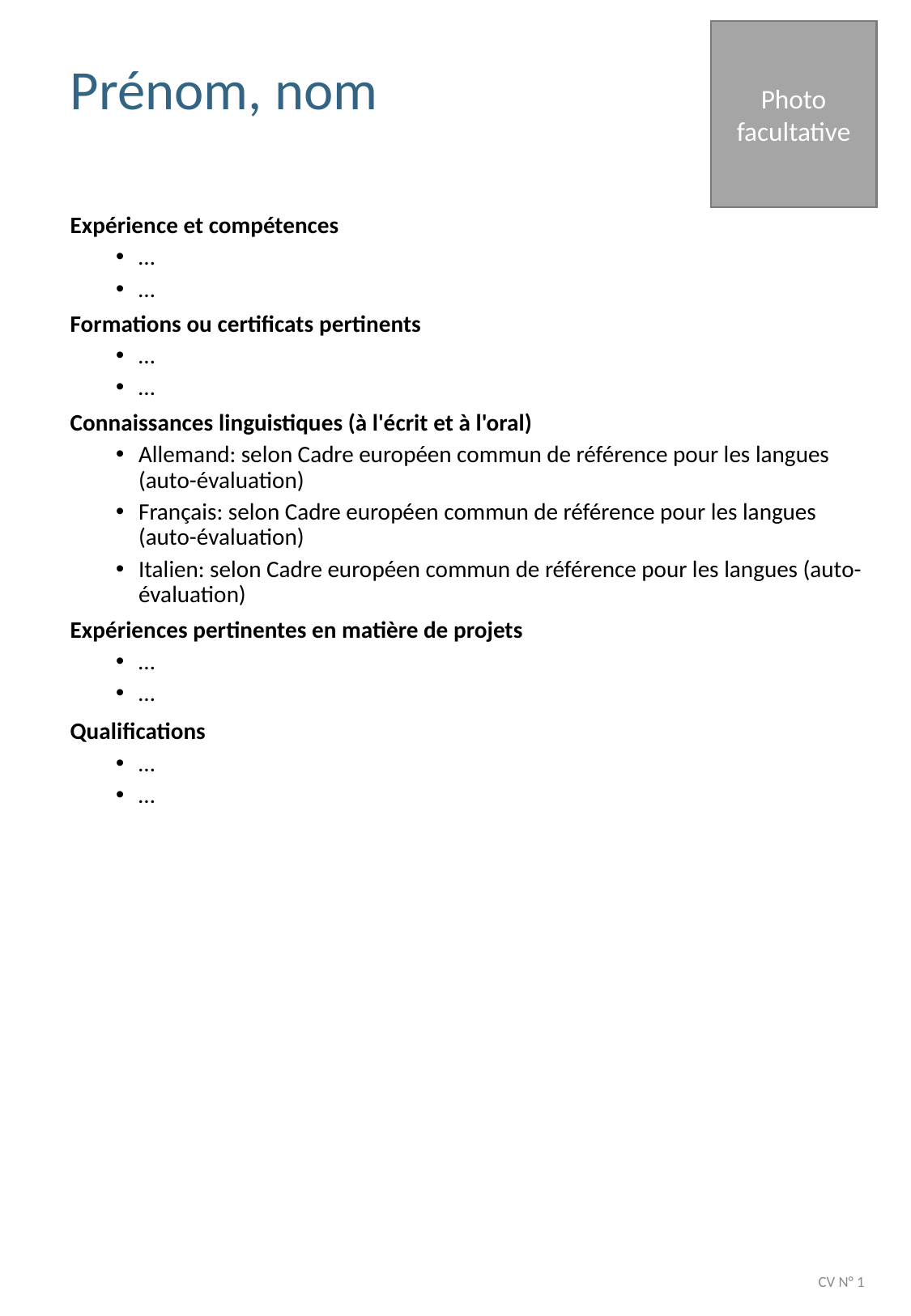

Photo facultative
# Prénom, nom
Expérience et compétences
…
…
Formations ou certificats pertinents
…
…
Connaissances linguistiques (à l'écrit et à l'oral)
Allemand: selon Cadre européen commun de référence pour les langues (auto-évaluation)
Français: selon Cadre européen commun de référence pour les langues (auto-évaluation)
Italien: selon Cadre européen commun de référence pour les langues (auto-évaluation)
Expériences pertinentes en matière de projets
…
…
Qualifications
…
…

CV N° 1